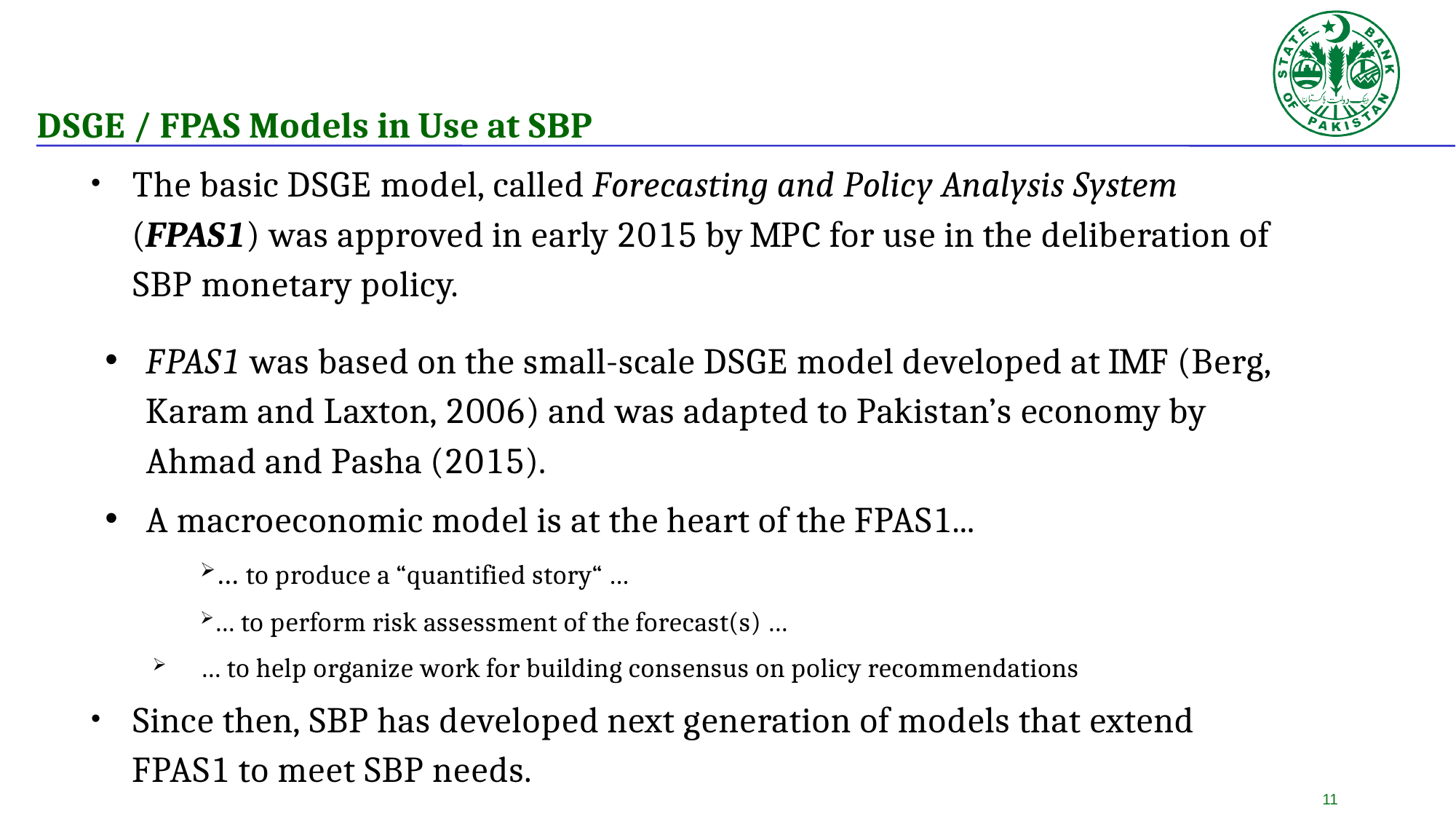

# DSGE / FPAS Models in Use at SBP
The basic DSGE model, called Forecasting and Policy Analysis System (FPAS1) was approved in early 2015 by MPC for use in the deliberation of SBP monetary policy.
FPAS1 was based on the small-scale DSGE model developed at IMF (Berg, Karam and Laxton, 2006) and was adapted to Pakistan’s economy by Ahmad and Pasha (2015).
A macroeconomic model is at the heart of the FPAS1...
… to produce a “quantified story“ …
… to perform risk assessment of the forecast(s) …
… to help organize work for building consensus on policy recommendations
Since then, SBP has developed next generation of models that extend FPAS1 to meet SBP needs.
11